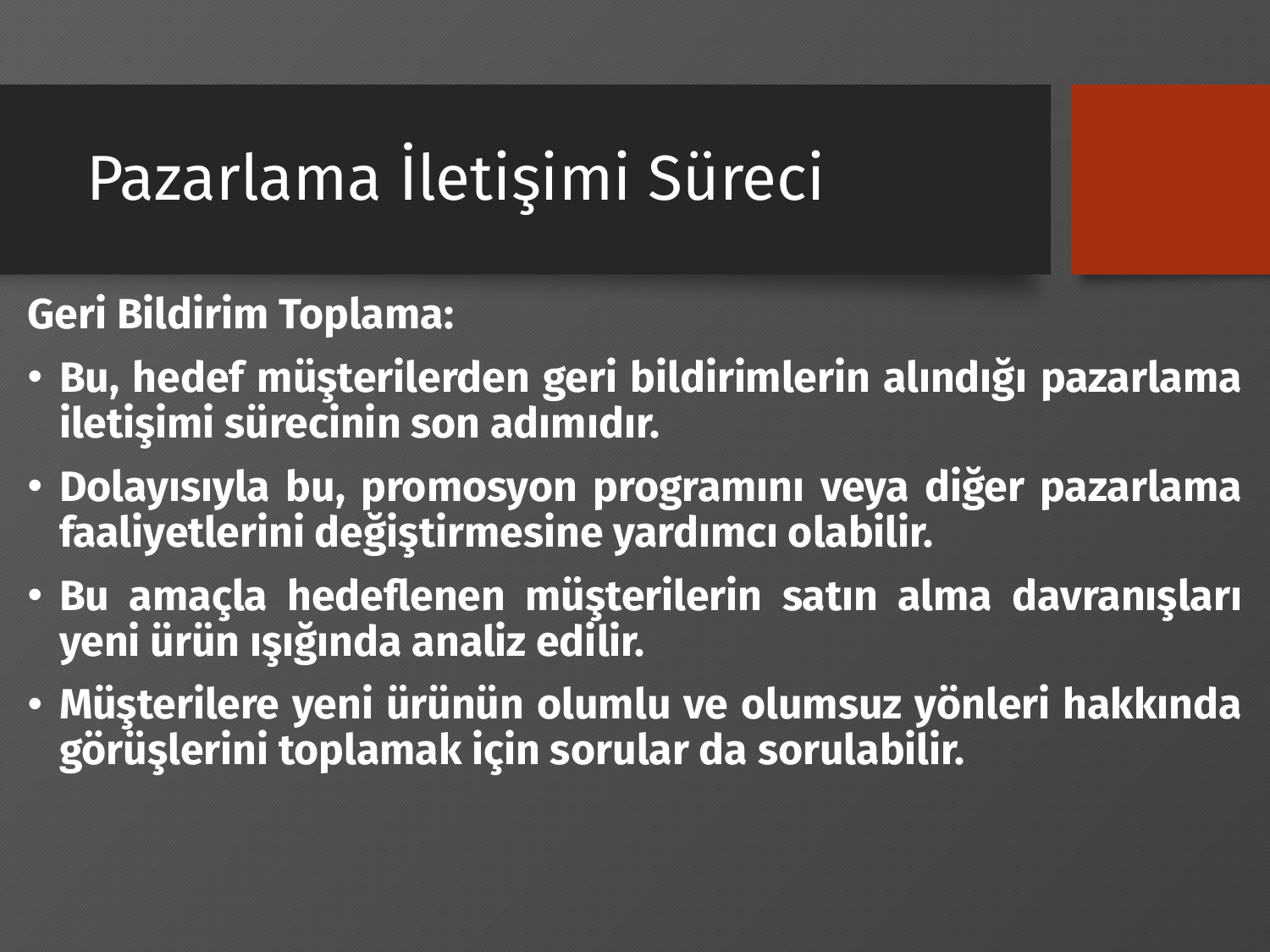

# Pazarlama İletişimi Süreci
Geri Bildirim Toplama:
Bu, hedef müşterilerden geri bildirimlerin alındığı pazarlama iletişimi sürecinin son adımıdır.
Dolayısıyla bu, promosyon programını veya diğer pazarlama faaliyetlerini değiştirmesine yardımcı olabilir.
Bu amaçla hedeflenen müşterilerin satın alma davranışları yeni ürün ışığında analiz edilir.
Müşterilere yeni ürünün olumlu ve olumsuz yönleri hakkında görüşlerini toplamak için sorular da sorulabilir.